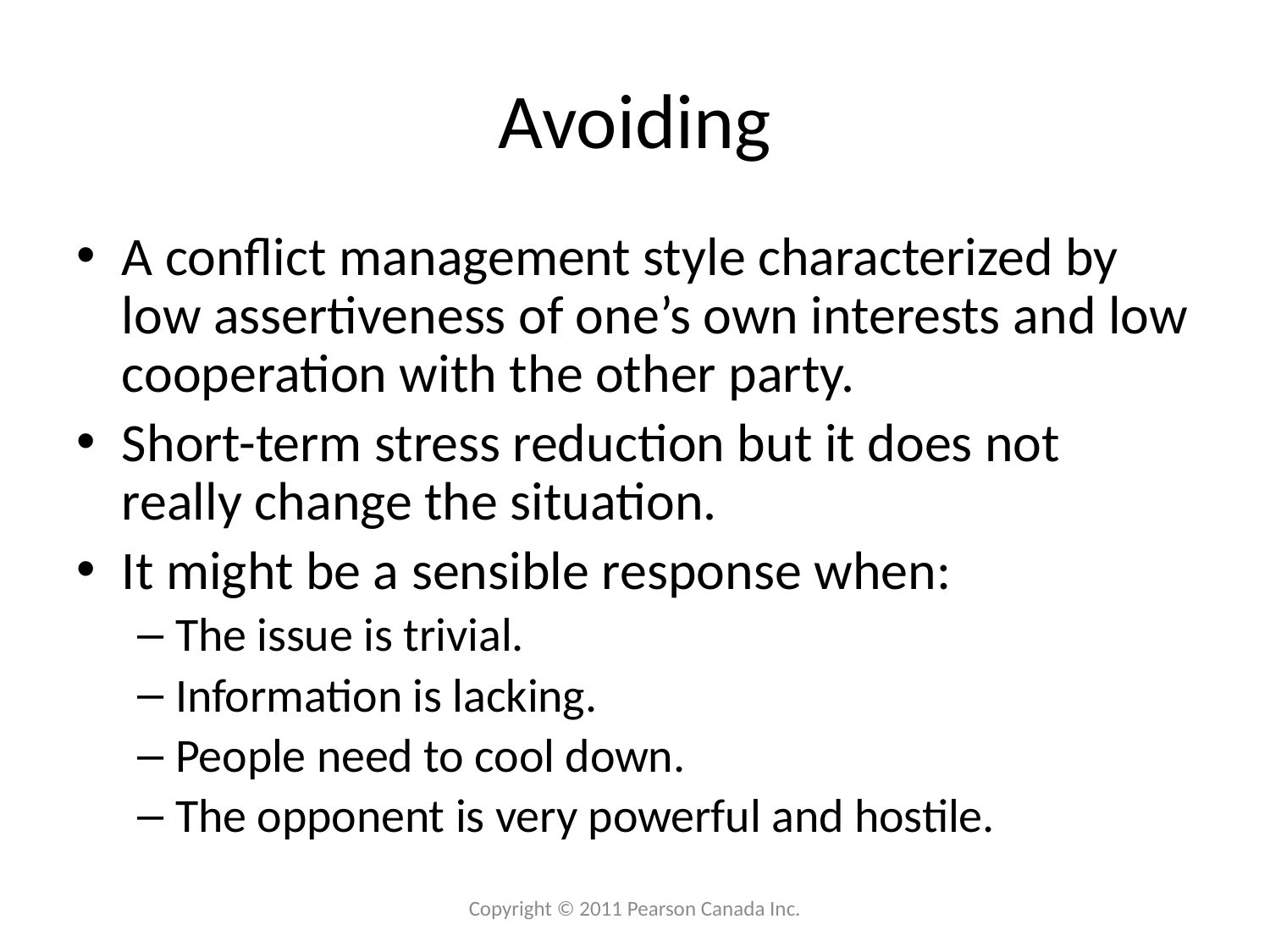

# Avoiding
A conflict management style characterized by low assertiveness of one’s own interests and low cooperation with the other party.
Short-term stress reduction but it does not really change the situation.
It might be a sensible response when:
The issue is trivial.
Information is lacking.
People need to cool down.
The opponent is very powerful and hostile.
Copyright © 2011 Pearson Canada Inc.